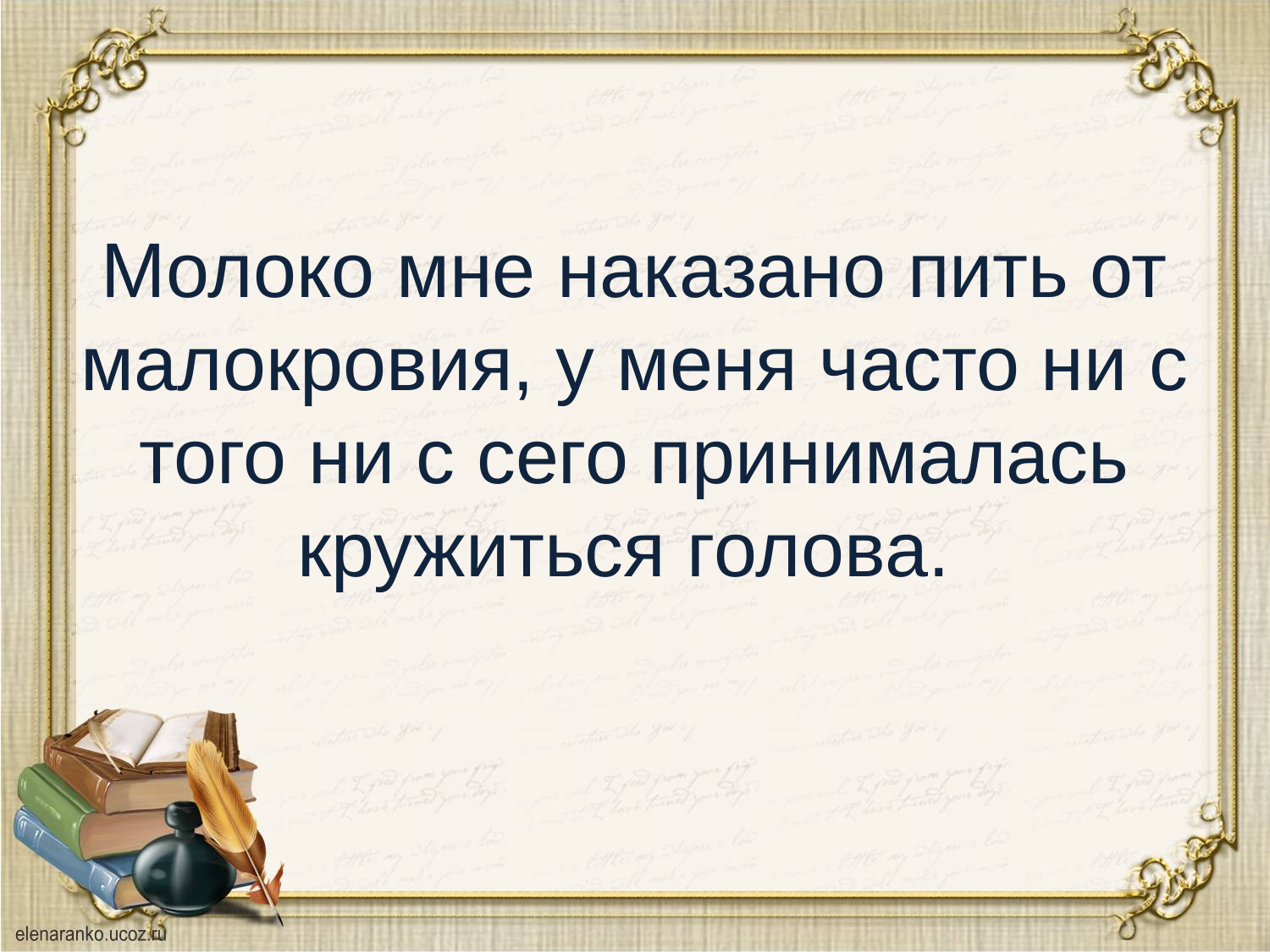

# Молоко мне наказано пить от малокровия, у меня часто ни с того ни с сего принималась кружиться голова.